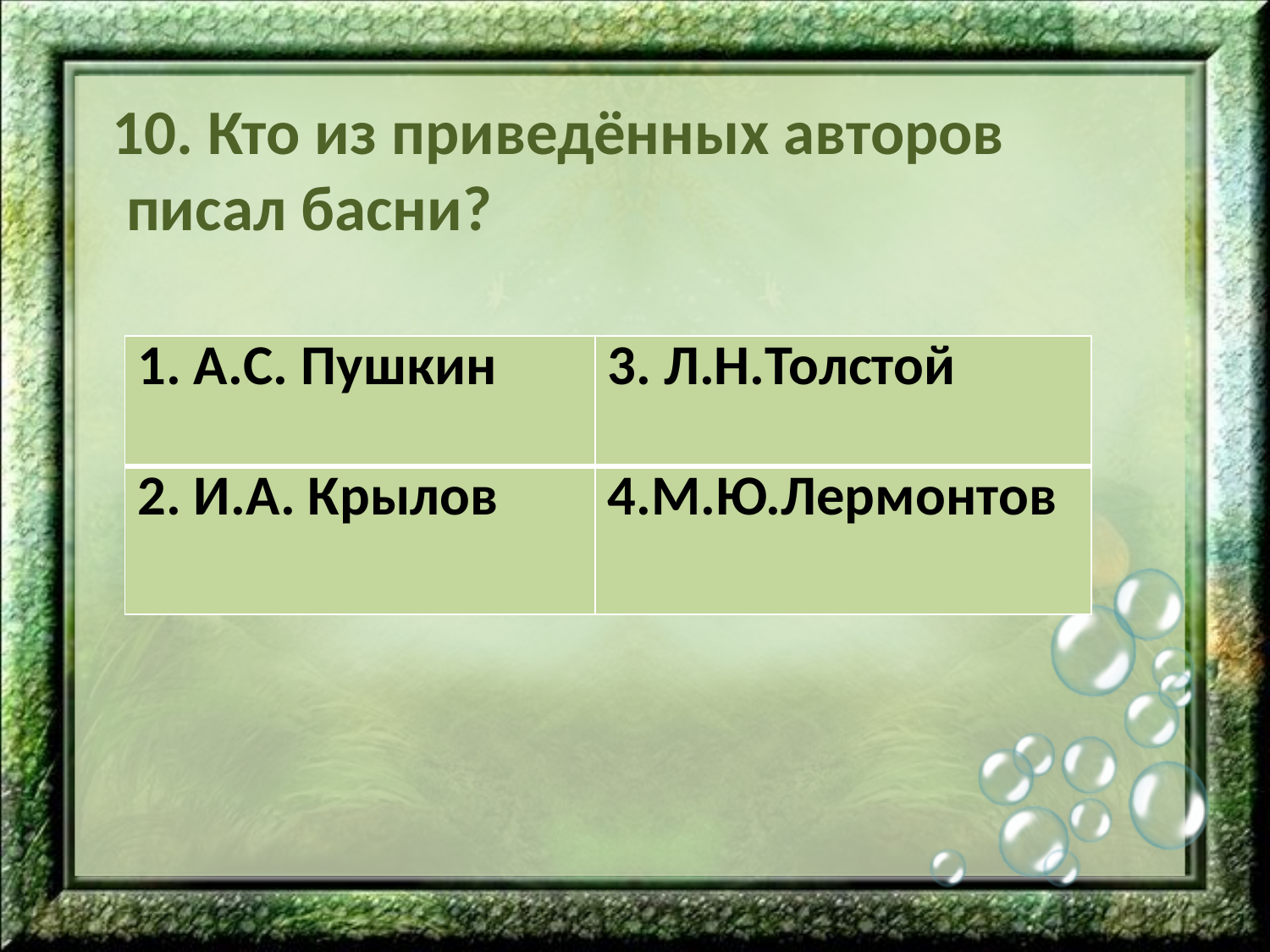

10. Кто из приведённых авторов
 писал басни?
| 1. А.С. Пушкин | 3. Л.Н.Толстой |
| --- | --- |
| 2. И.А. Крылов | 4.М.Ю.Лермонтов |